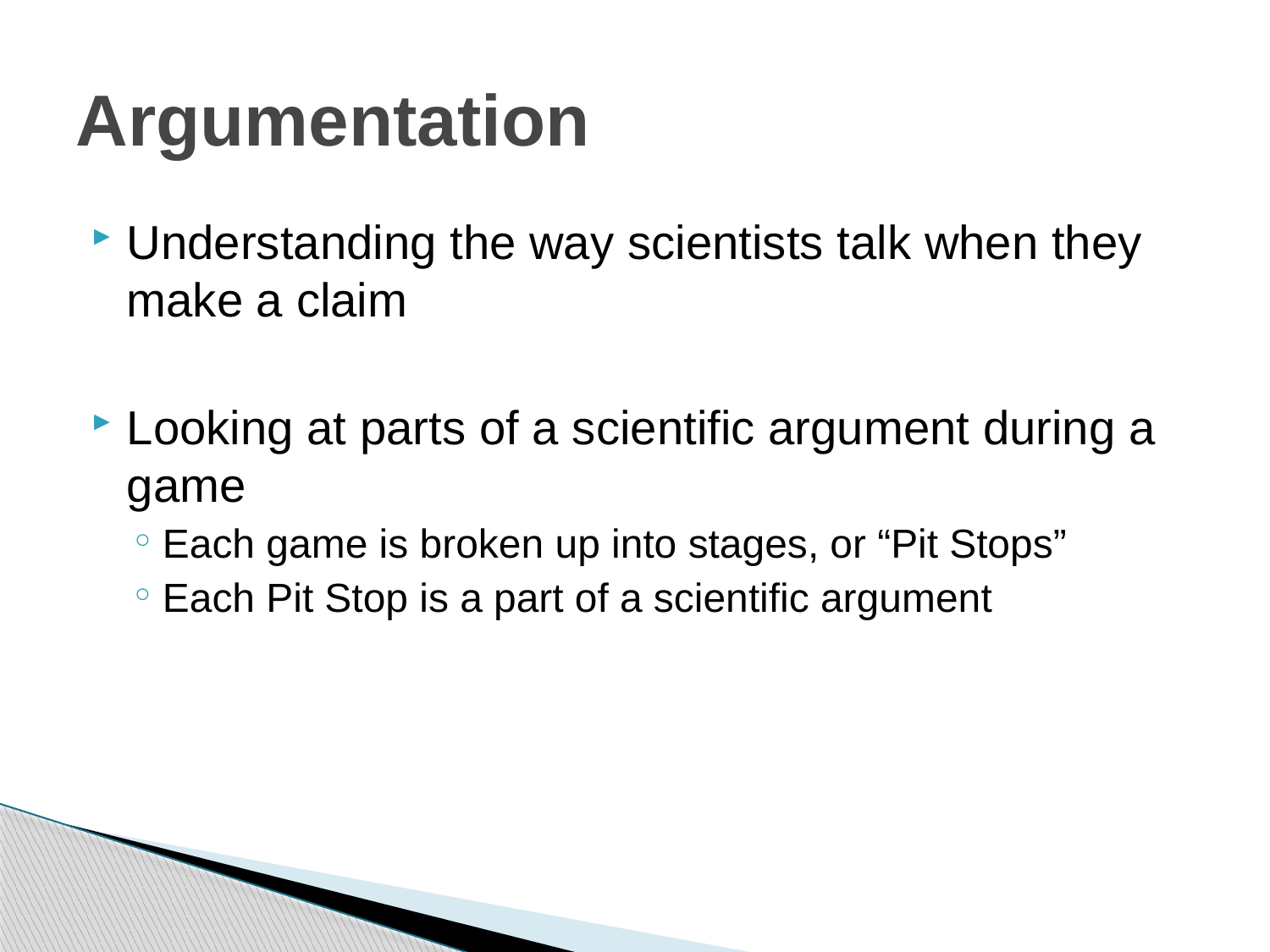

# Argumentation
Understanding the way scientists talk when they make a claim

Looking at parts of a scientific argument during a game
Each game is broken up into stages, or “Pit Stops”
Each Pit Stop is a part of a scientific argument